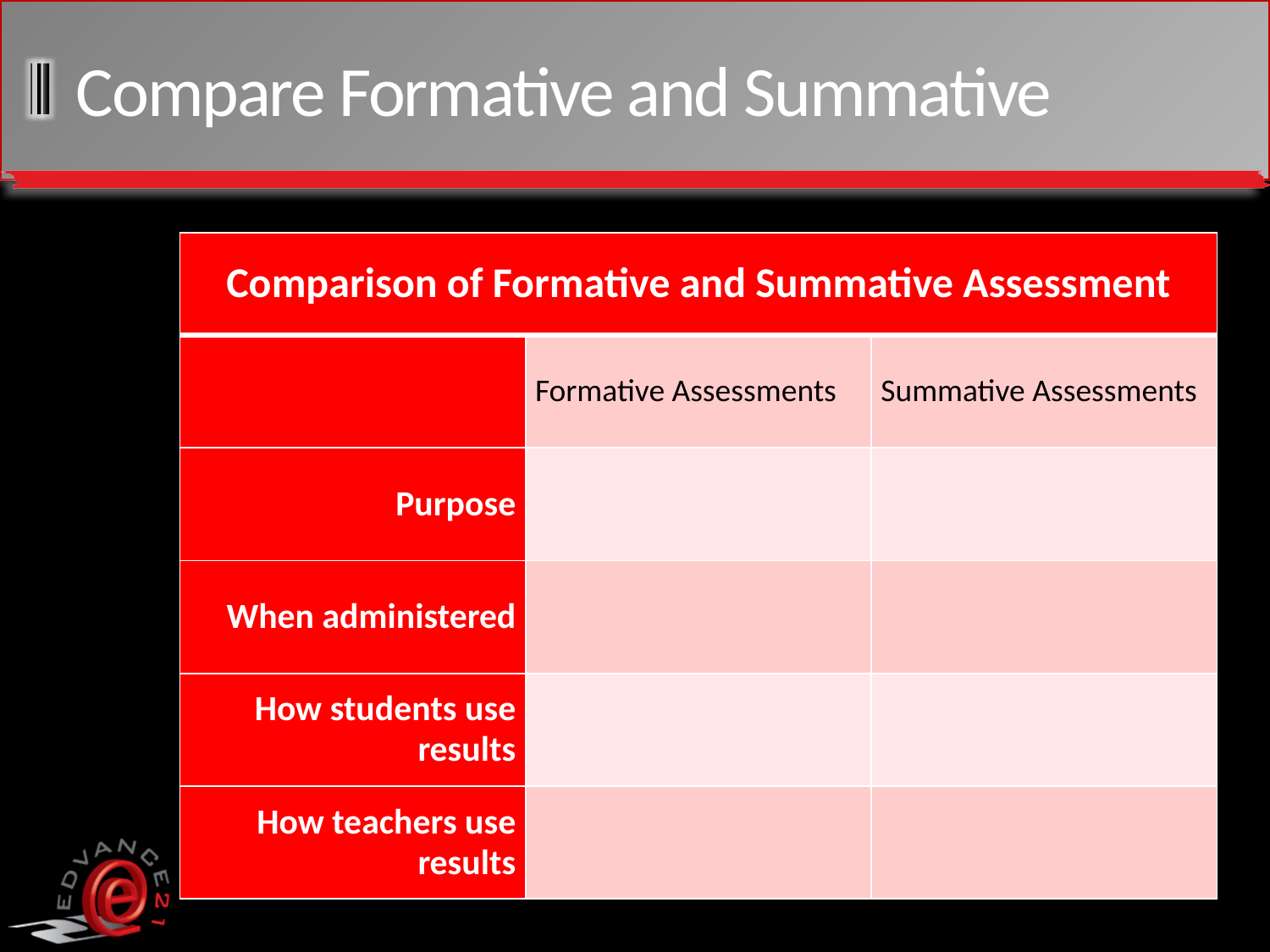

# Compare Formative and Summative
| Comparison of Formative and Summative Assessment |  |  |
| --- | --- | --- |
|  | Formative Assessments | Summative Assessments |
| Purpose |  |  |
| When administered |  |  |
| How students use results |  |  |
| How teachers use results |  |  |